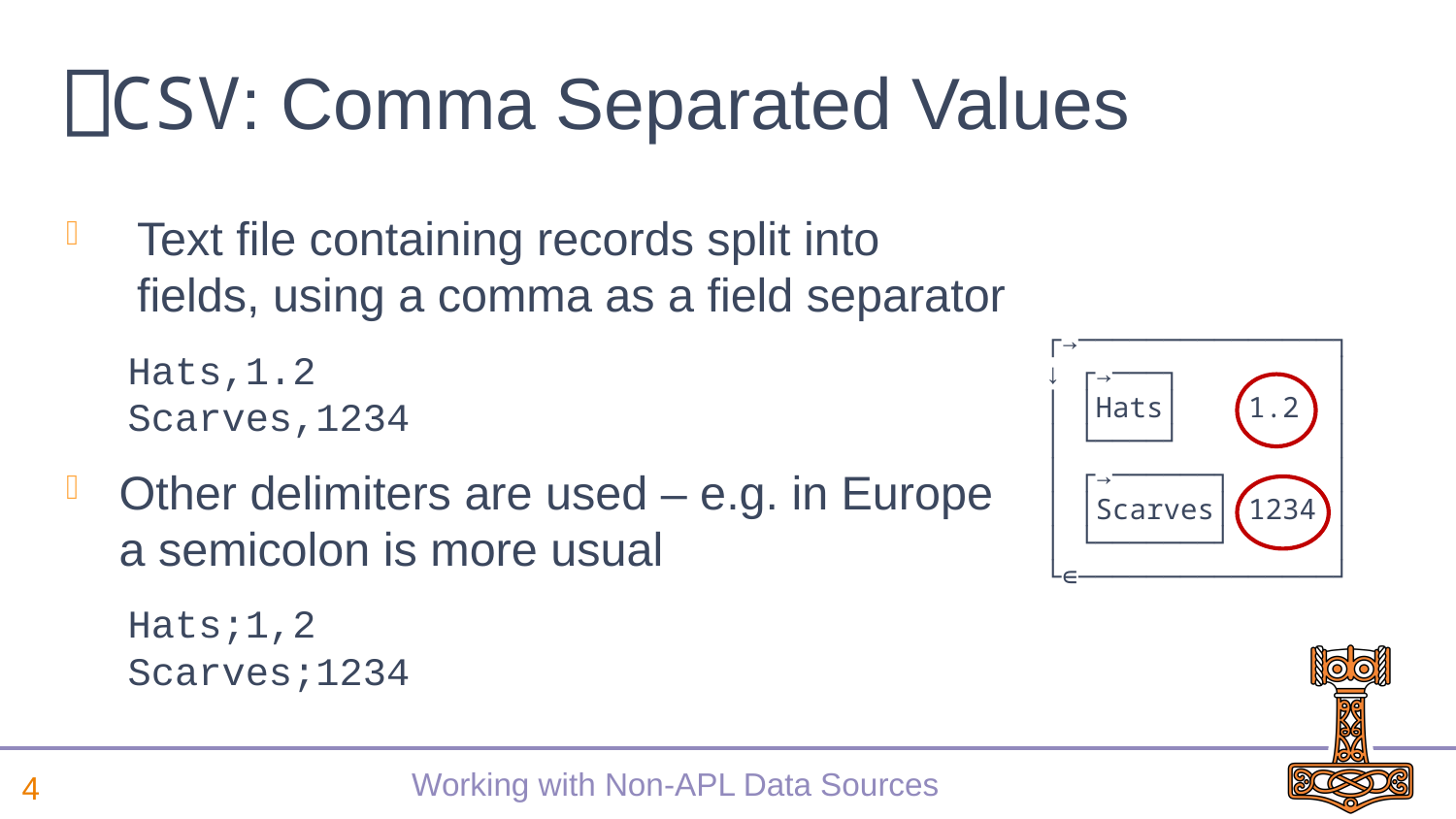

# ⎕CSV: Comma Separated Values
Text file containing records split into fields, using a comma as a field separator
Hats,1.2
Scarves,1234
Other delimiters are used – e.g. in Europe a semicolon is more usual
Hats;1,2
Scarves;1234

┌→───────────────┐
↓ ┌→───┐         │
│ │Hats│    1.2  │
│ └────┘         │
│ ┌→──────┐      │
│ │Scarves│ 1234 │
│ └───────┘      │
└∊───────────────┘